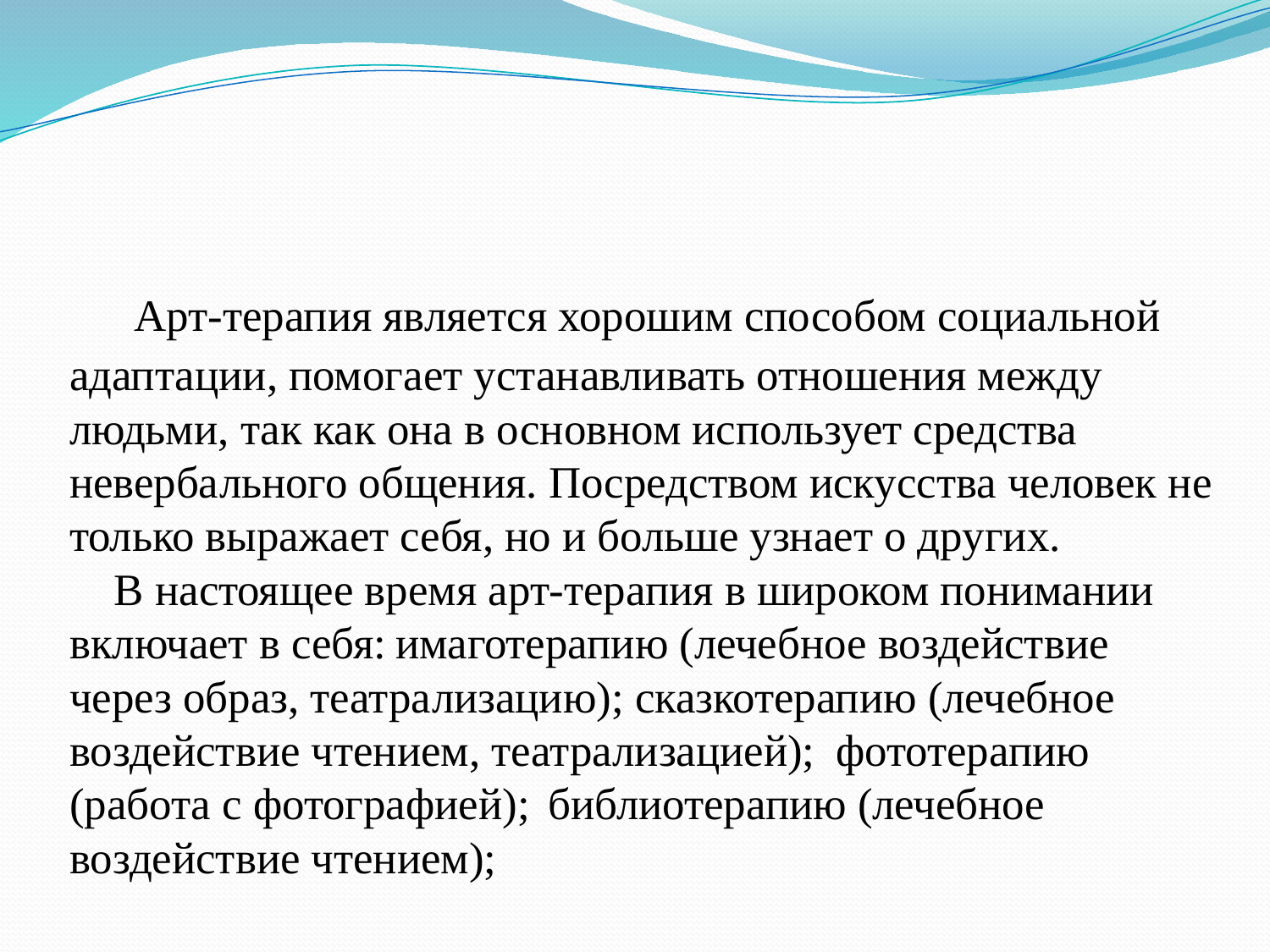

# Арт-терапия является хорошим способом социальной адаптации, помогает устанавливать отношения между людьми, так как она в основном использует средства невербального общения. Посредством искусства человек не только выражает себя, но и больше узнает о других. В настоящее время арт-терапия в широком понимании включает в себя: имаготерапию (лечебное воздействие через образ, театрализацию); сказкотерапию (лечебное воздействие чтением, театрализацией);  фототерапию (работа с фотографией);  библиотерапию (лечебное воздействие чтением);